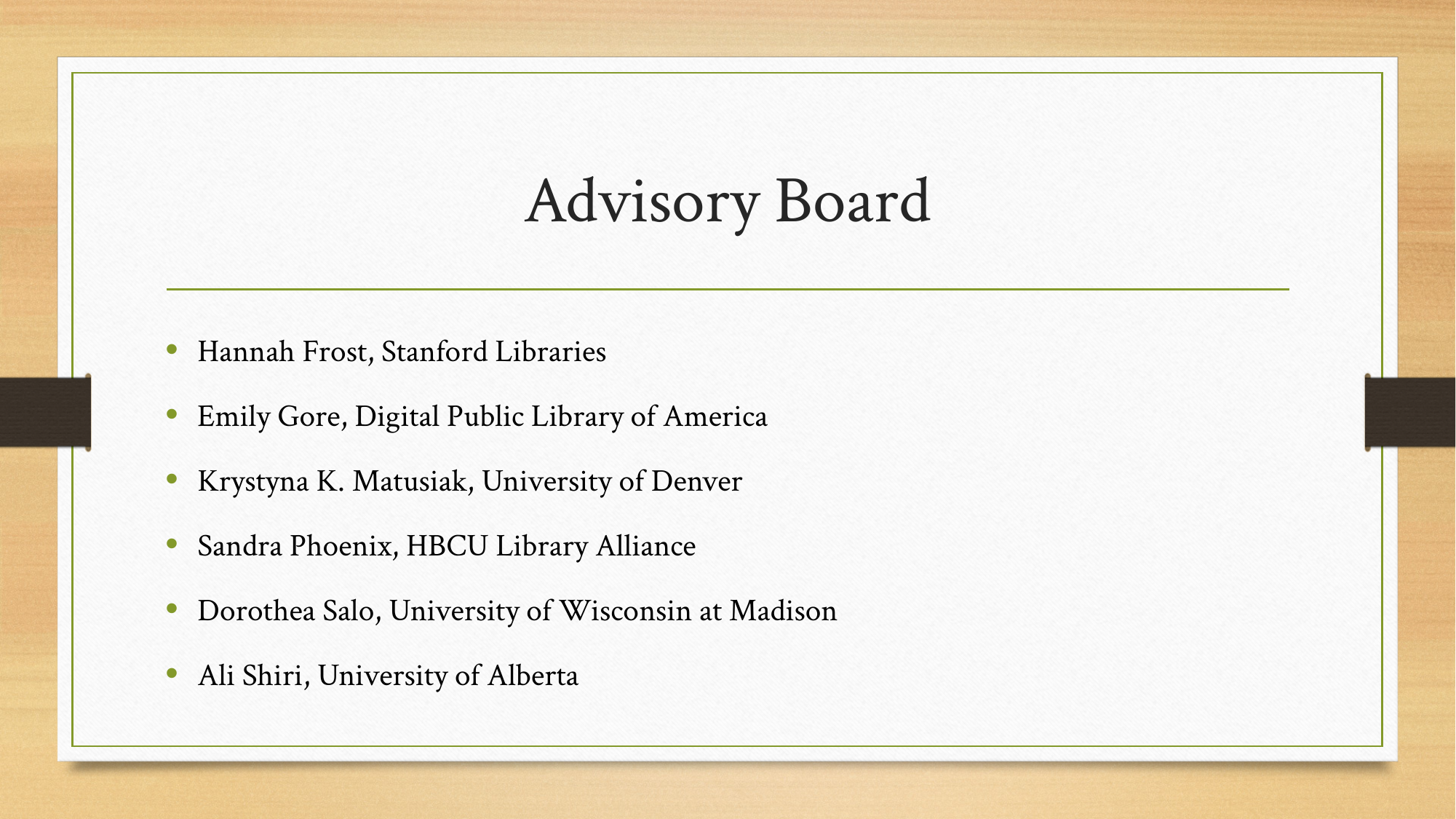

# Advisory Board
Hannah Frost, Stanford Libraries
Emily Gore, Digital Public Library of America
Krystyna K. Matusiak, University of Denver
Sandra Phoenix, HBCU Library Alliance
Dorothea Salo, University of Wisconsin at Madison
Ali Shiri, University of Alberta